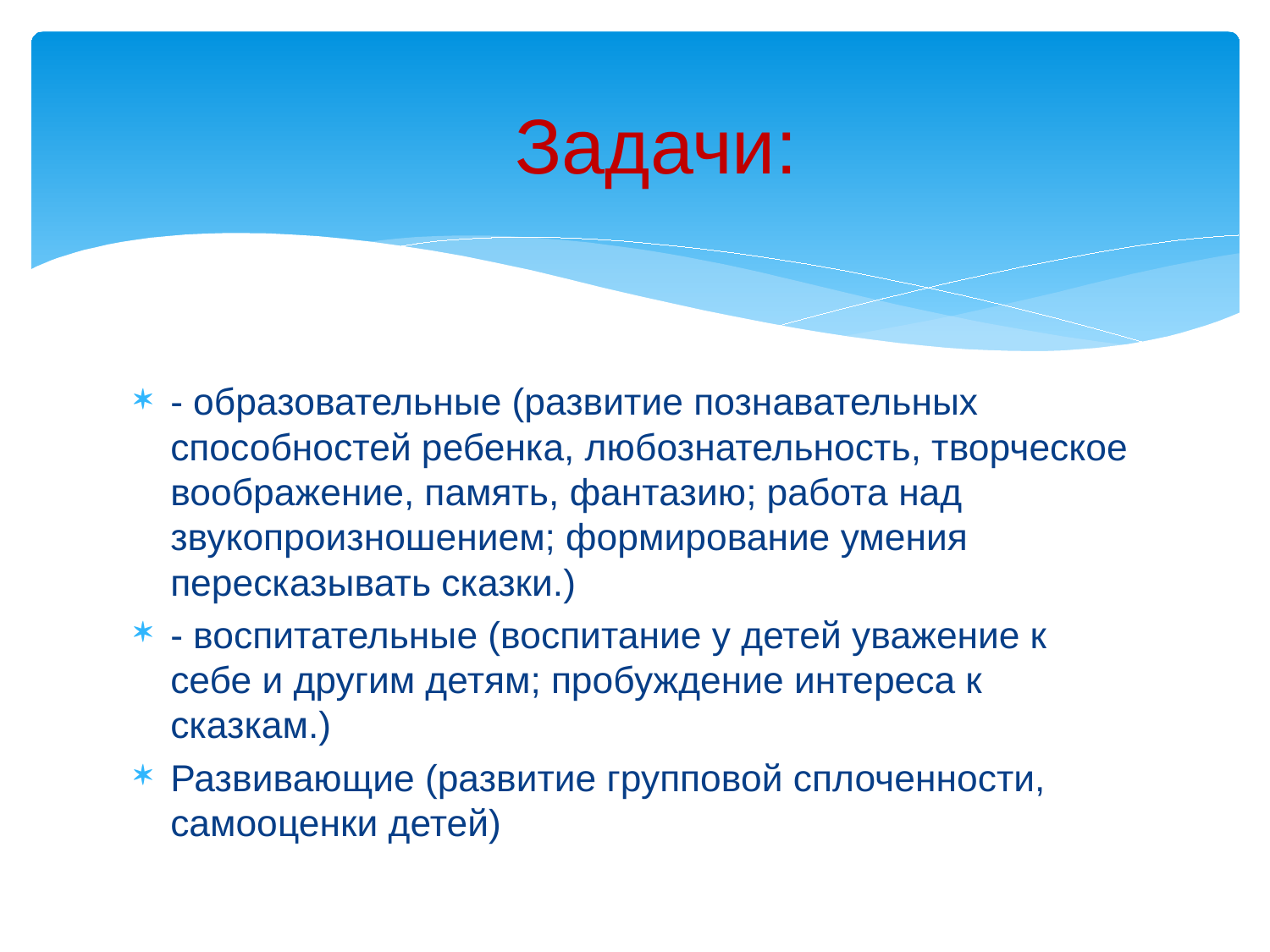

# Задачи:
- образовательные (развитие познавательных способностей ребенка, любознательность, творческое воображение, память, фантазию; работа над звукопроизношением; формирование умения пересказывать сказки.)
- воспитательные (воспитание у детей уважение к себе и другим детям; пробуждение интереса к сказкам.)
Развивающие (развитие групповой сплоченности, самооценки детей)